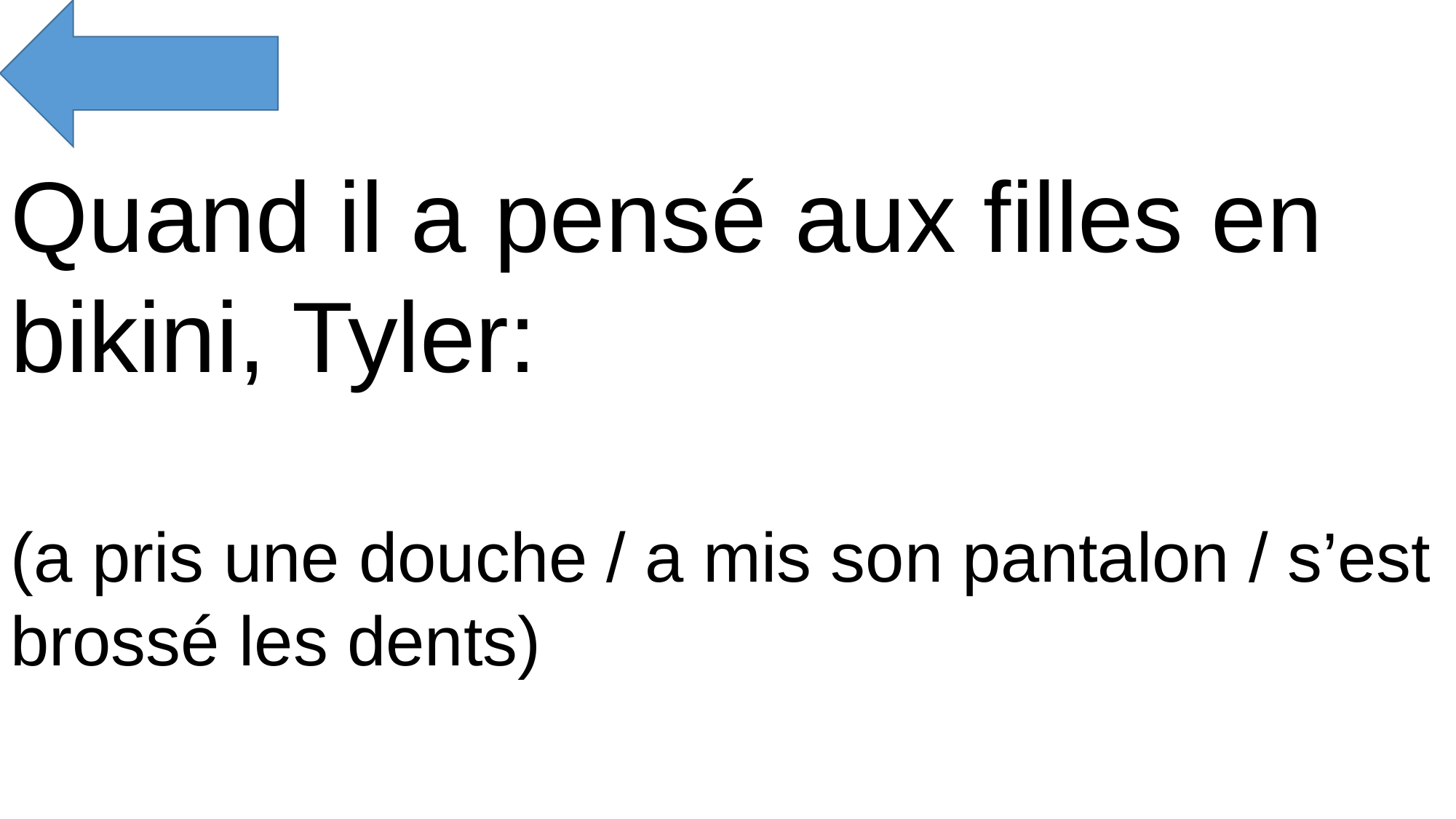

Quand il a pensé aux filles en bikini, Tyler:

(a pris une douche / a mis son pantalon / s’est brossé les dents)